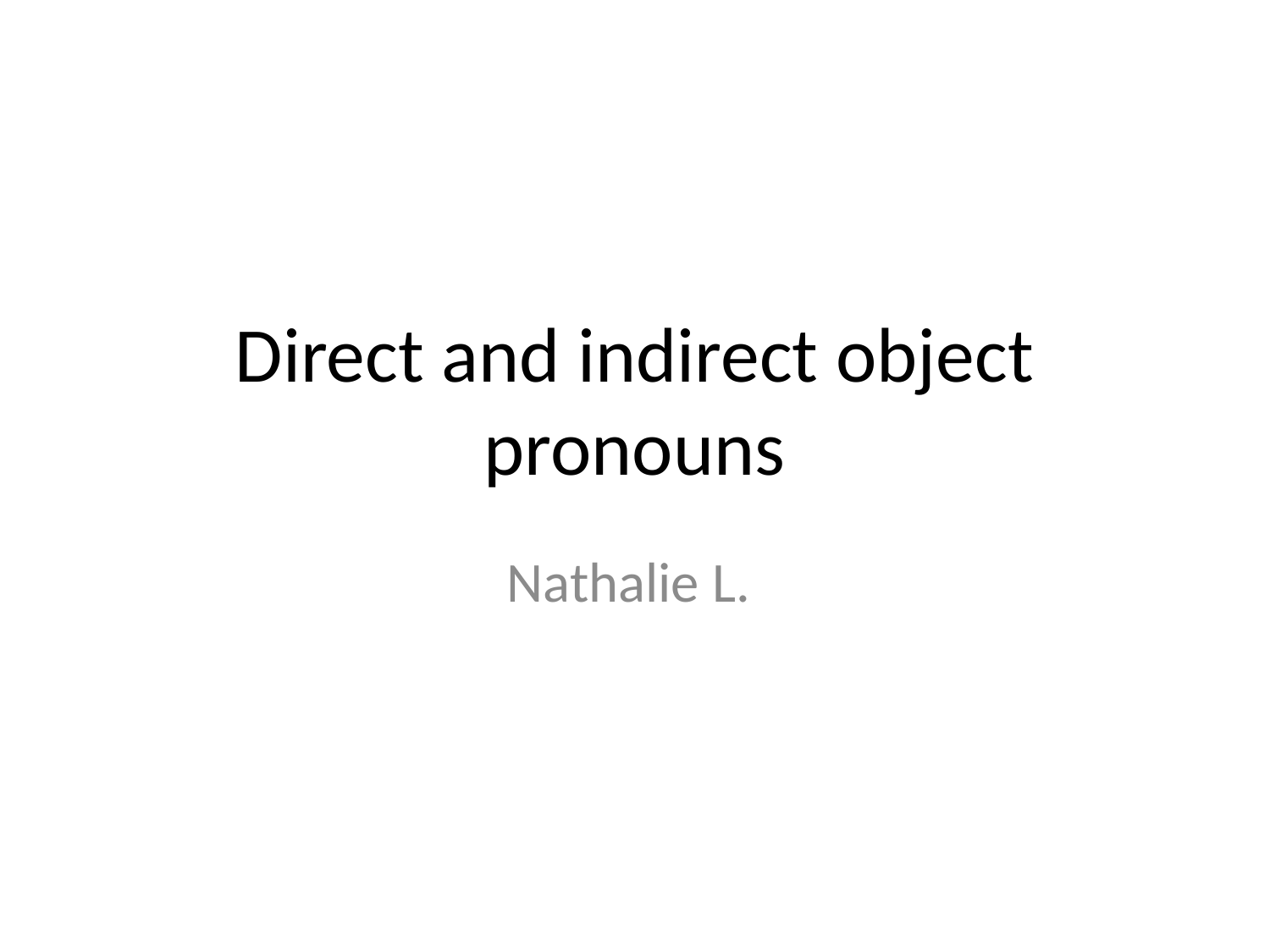

# Direct and indirect object pronouns
Nathalie L.